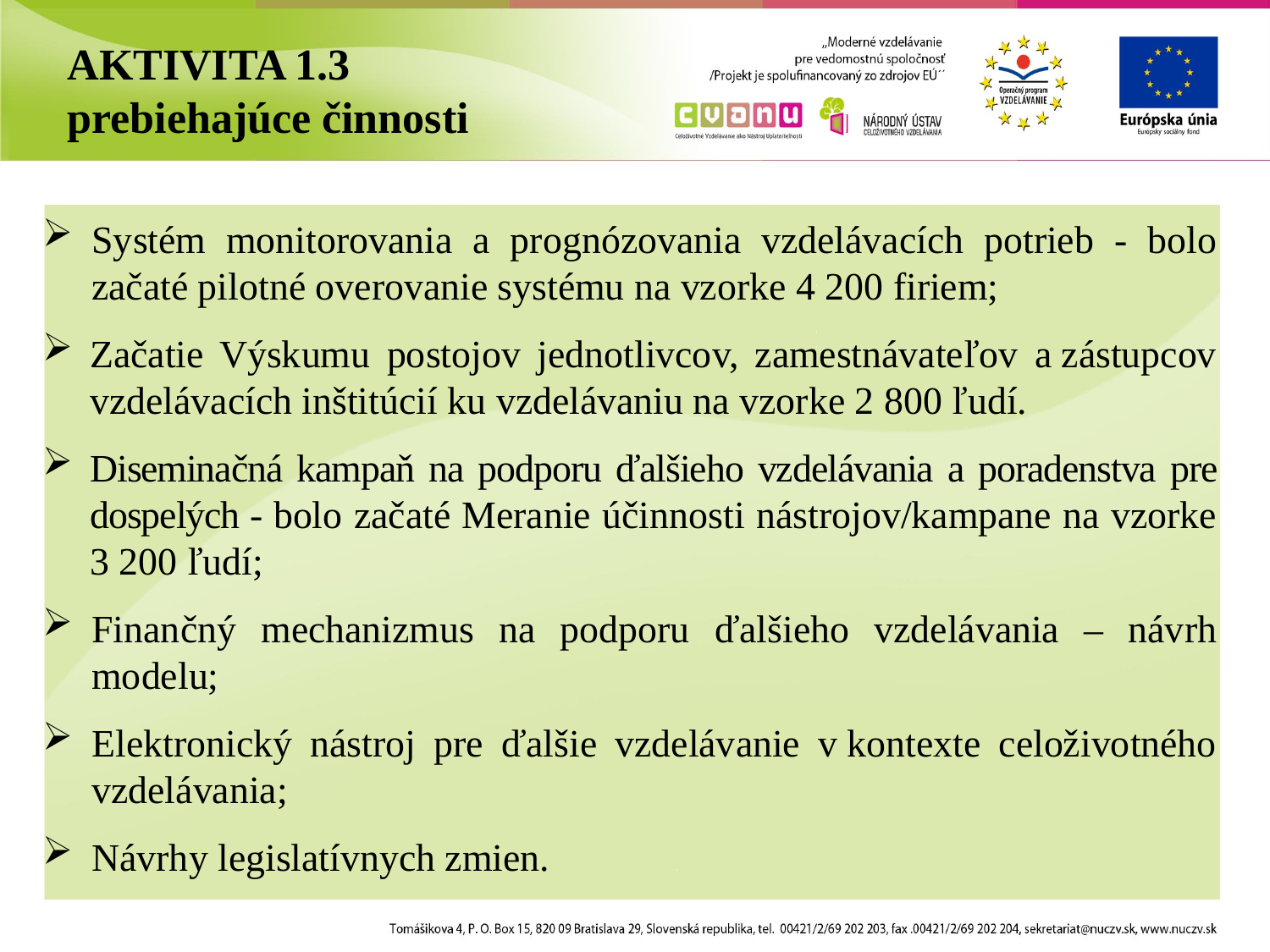

AKTIVITA 1.3
prebiehajúce činnosti
Systém monitorovania a prognózovania vzdelávacích potrieb - bolo začaté pilotné overovanie systému na vzorke 4 200 firiem;

Začatie Výskumu postojov jednotlivcov, zamestnávateľov a zástupcov vzdelávacích inštitúcií ku vzdelávaniu na vzorke 2 800 ľudí.

Diseminačná kampaň na podporu ďalšieho vzdelávania a poradenstva pre dospelých - bolo začaté Meranie účinnosti nástrojov/kampane na vzorke 3 200 ľudí;

Finančný mechanizmus na podporu ďalšieho vzdelávania – návrh modelu;

Elektronický nástroj pre ďalšie vzdelávanie v kontexte celoživotného vzdelávania;

Návrhy legislatívnych zmien.